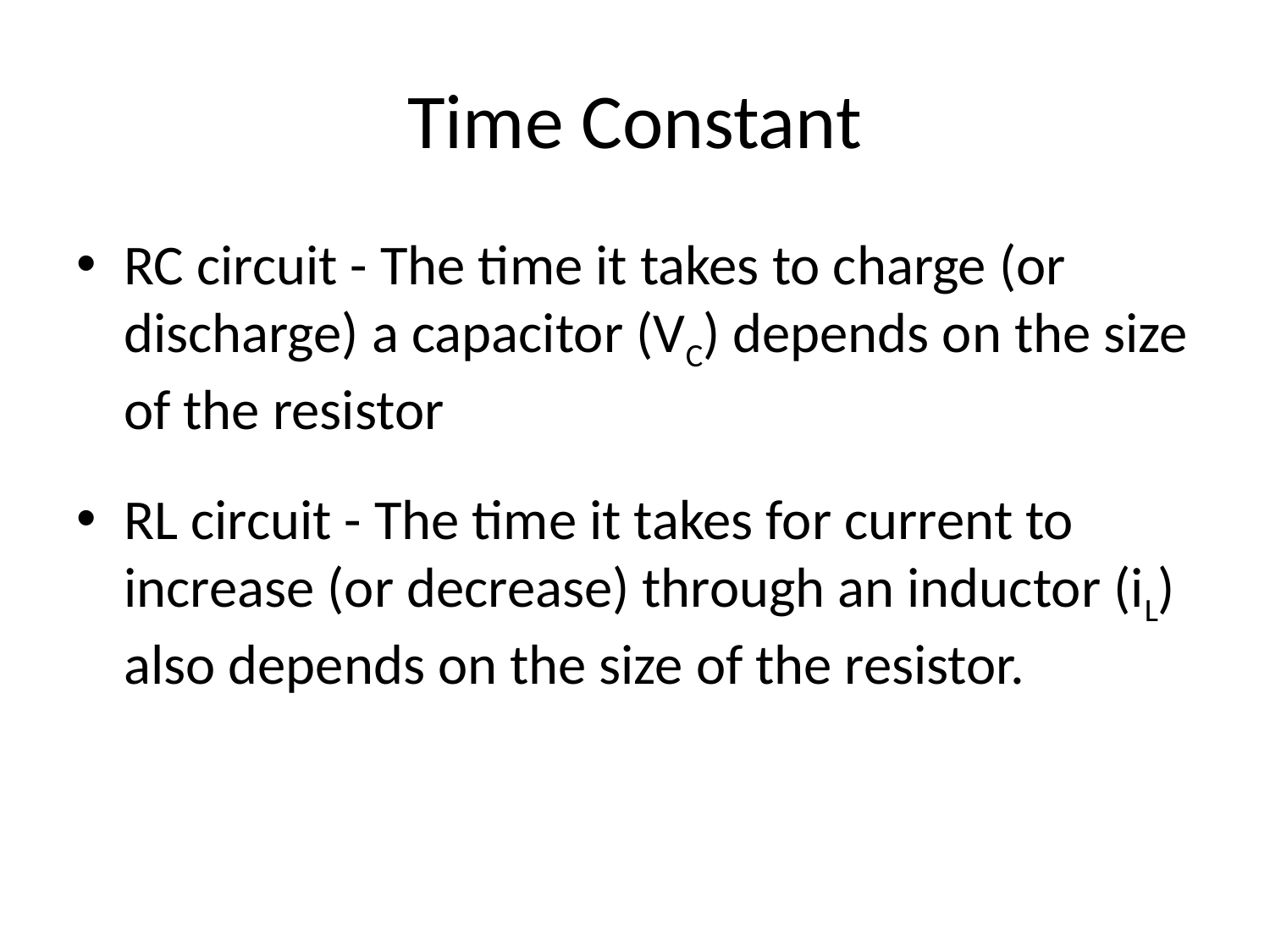

# Time Constant
RC circuit - The time it takes to charge (or discharge) a capacitor (VC) depends on the size of the resistor
RL circuit - The time it takes for current to increase (or decrease) through an inductor (iL) also depends on the size of the resistor.